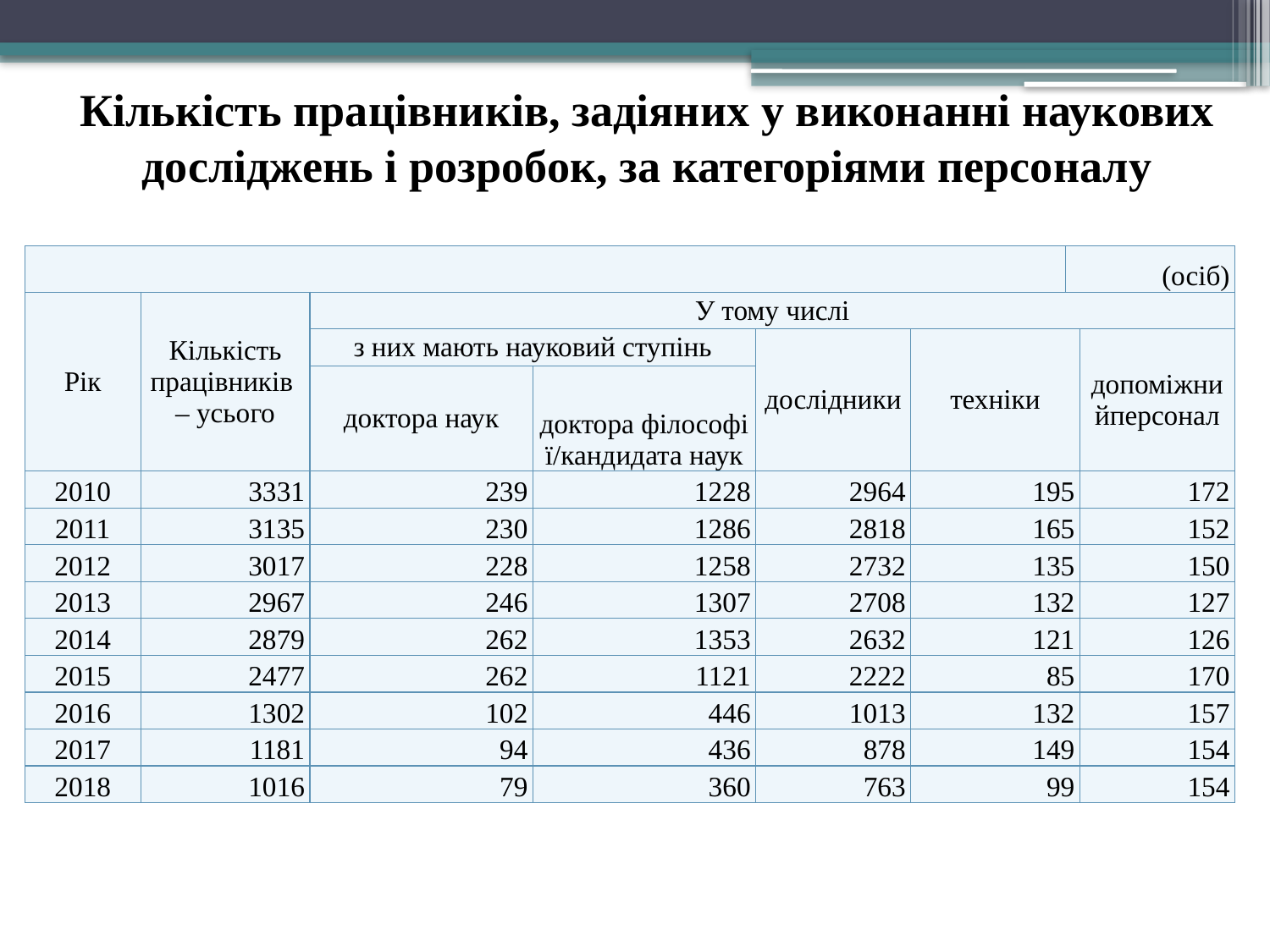

# Кількість працівників, задіяних у виконанні наукових досліджень і розробок, за категоріями персоналу
|  |  |  |  |  |  | (осіб) |  |
| --- | --- | --- | --- | --- | --- | --- | --- |
| Рік | Кількість працівників – усього | У тому числі |  |  |  |  |  |
|  |  | з них мають науковий ступінь |  | дослідники | техніки |  | допоміжнийперсонал |
|  |  | доктора наук | доктора філософії/кандидата наук |  |  |  |  |
| 2010 | 3331 | 239 | 1228 | 2964 | 195 |  | 172 |
| 2011 | 3135 | 230 | 1286 | 2818 | 165 |  | 152 |
| 2012 | 3017 | 228 | 1258 | 2732 | 135 |  | 150 |
| 2013 | 2967 | 246 | 1307 | 2708 | 132 |  | 127 |
| 2014 | 2879 | 262 | 1353 | 2632 | 121 |  | 126 |
| 2015 | 2477 | 262 | 1121 | 2222 | 85 |  | 170 |
| 2016 | 1302 | 102 | 446 | 1013 | 132 |  | 157 |
| 2017 | 1181 | 94 | 436 | 878 | 149 |  | 154 |
| 2018 | 1016 | 79 | 360 | 763 | 99 |  | 154 |